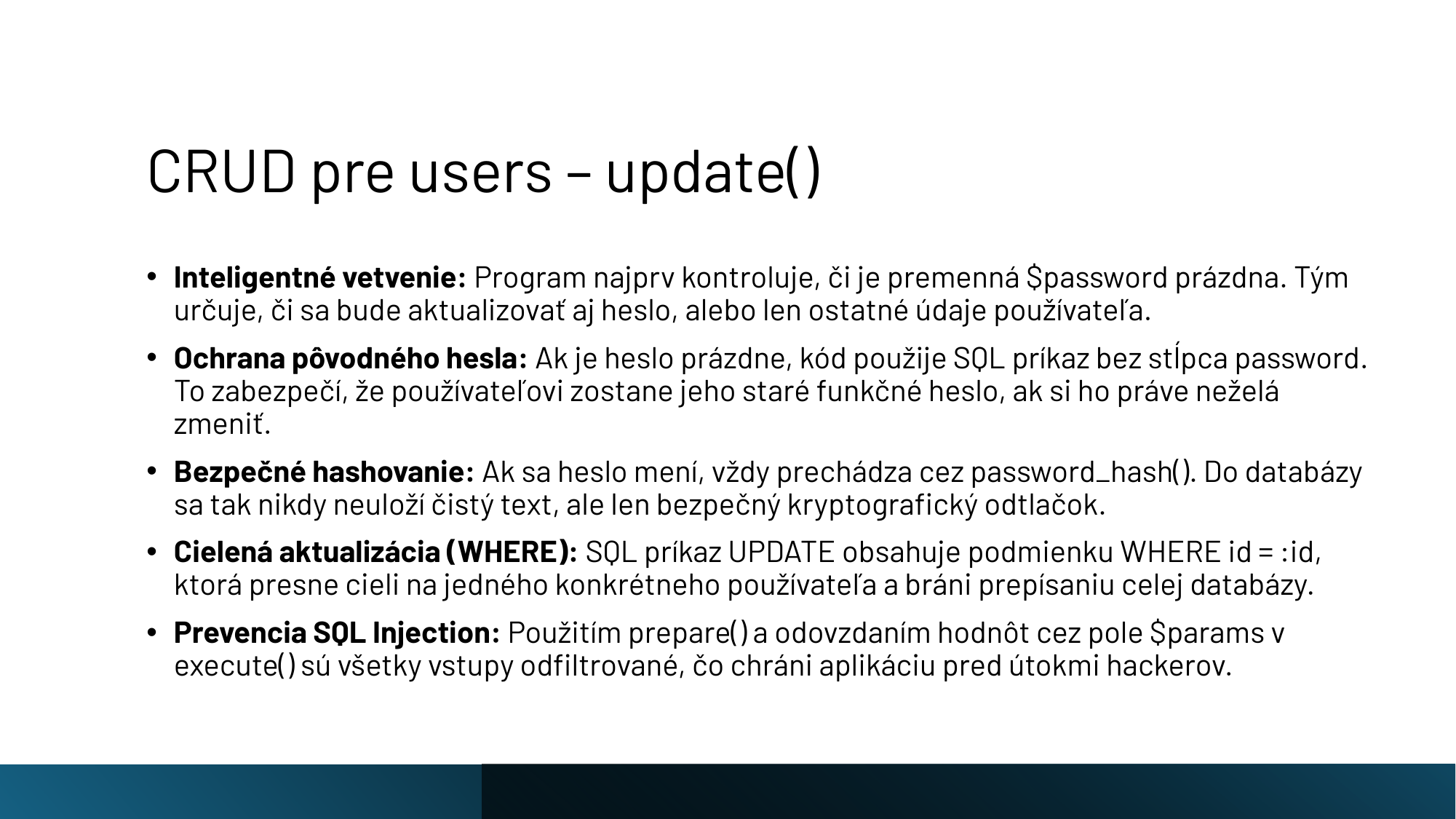

# CRUD pre users – update()
Inteligentné vetvenie: Program najprv kontroluje, či je premenná $password prázdna. Tým určuje, či sa bude aktualizovať aj heslo, alebo len ostatné údaje používateľa.
Ochrana pôvodného hesla: Ak je heslo prázdne, kód použije SQL príkaz bez stĺpca password. To zabezpečí, že používateľovi zostane jeho staré funkčné heslo, ak si ho práve neželá zmeniť.
Bezpečné hashovanie: Ak sa heslo mení, vždy prechádza cez password_hash(). Do databázy sa tak nikdy neuloží čistý text, ale len bezpečný kryptografický odtlačok.
Cielená aktualizácia (WHERE): SQL príkaz UPDATE obsahuje podmienku WHERE id = :id, ktorá presne cieli na jedného konkrétneho používateľa a bráni prepísaniu celej databázy.
Prevencia SQL Injection: Použitím prepare() a odovzdaním hodnôt cez pole $params v execute() sú všetky vstupy odfiltrované, čo chráni aplikáciu pred útokmi hackerov.